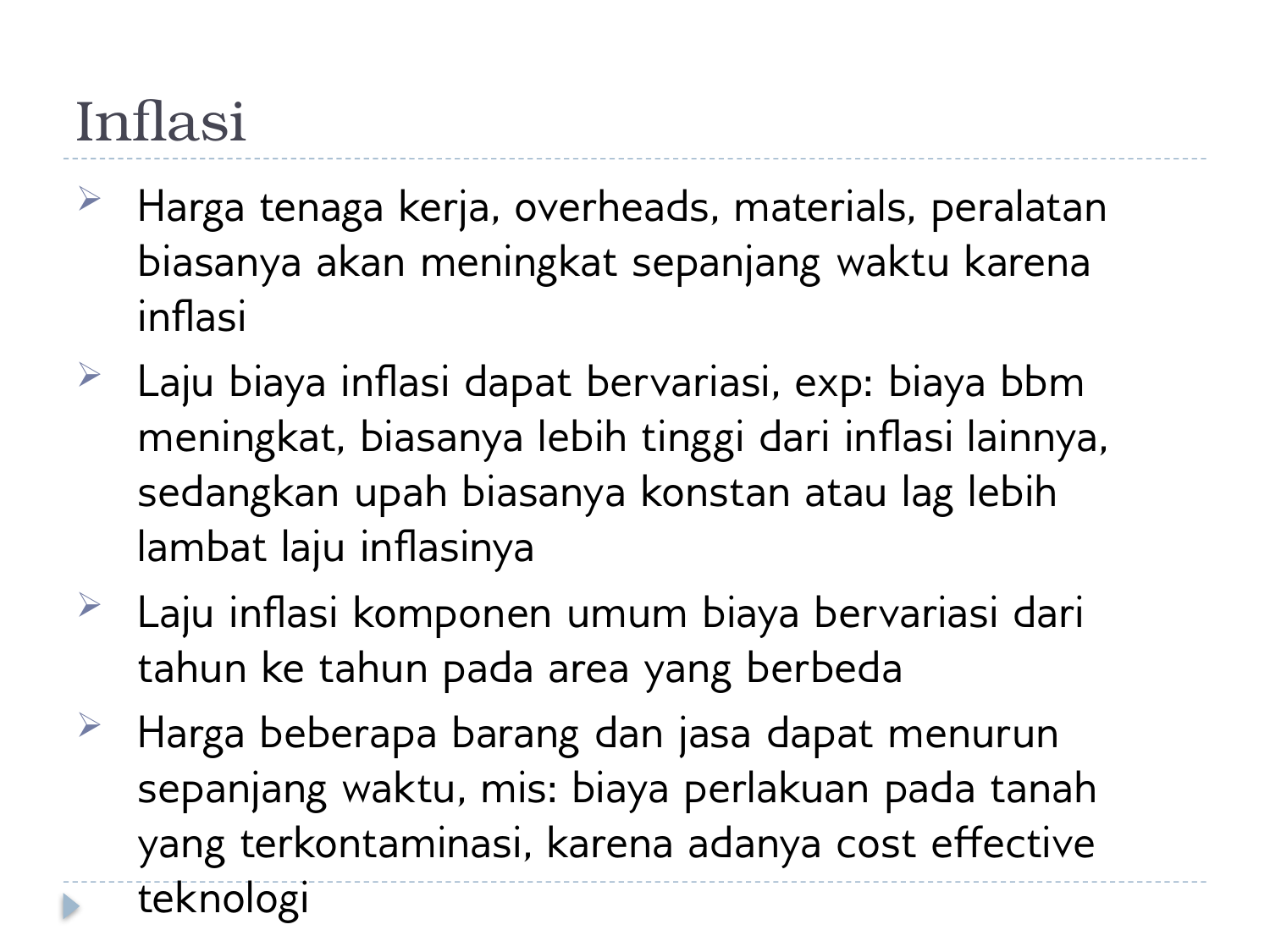

# Inflasi
Harga tenaga kerja, overheads, materials, peralatan biasanya akan meningkat sepanjang waktu karena inflasi
Laju biaya inflasi dapat bervariasi, exp: biaya bbm meningkat, biasanya lebih tinggi dari inflasi lainnya, sedangkan upah biasanya konstan atau lag lebih lambat laju inflasinya
Laju inflasi komponen umum biaya bervariasi dari tahun ke tahun pada area yang berbeda
Harga beberapa barang dan jasa dapat menurun sepanjang waktu, mis: biaya perlakuan pada tanah yang terkontaminasi, karena adanya cost effective teknologi